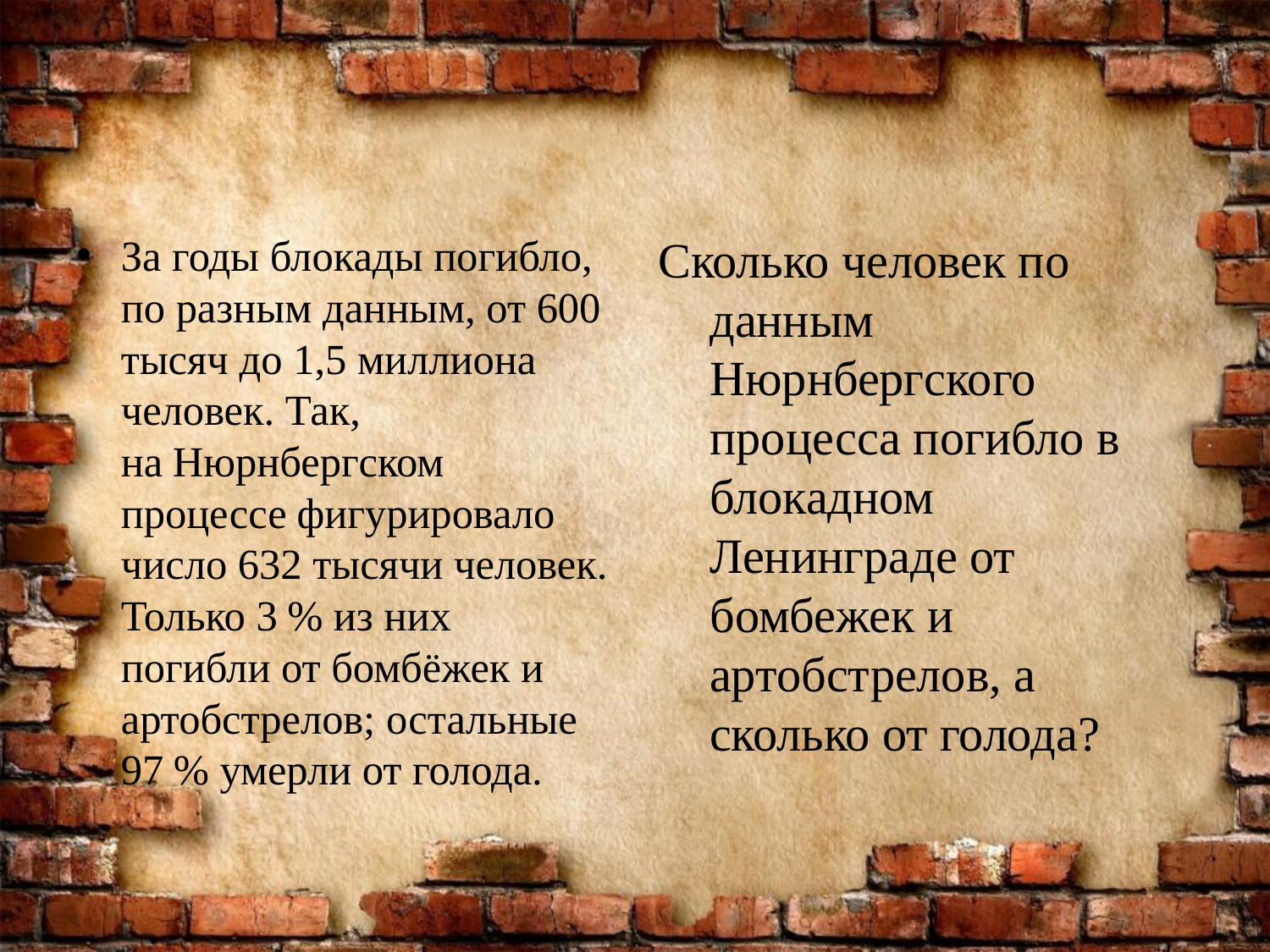

#
За годы блокады погибло, по разным данным, от 600 тысяч до 1,5 миллиона человек. Так, на Нюрнбергском процессе фигурировало число 632 тысячи человек. Только 3 % из них погибли от бомбёжек и артобстрелов; остальные 97 % умерли от голода.

Сколько человек по данным Нюрнбергского процесса погибло в блокадном Ленинграде от бомбежек и артобстрелов, а сколько от голода?